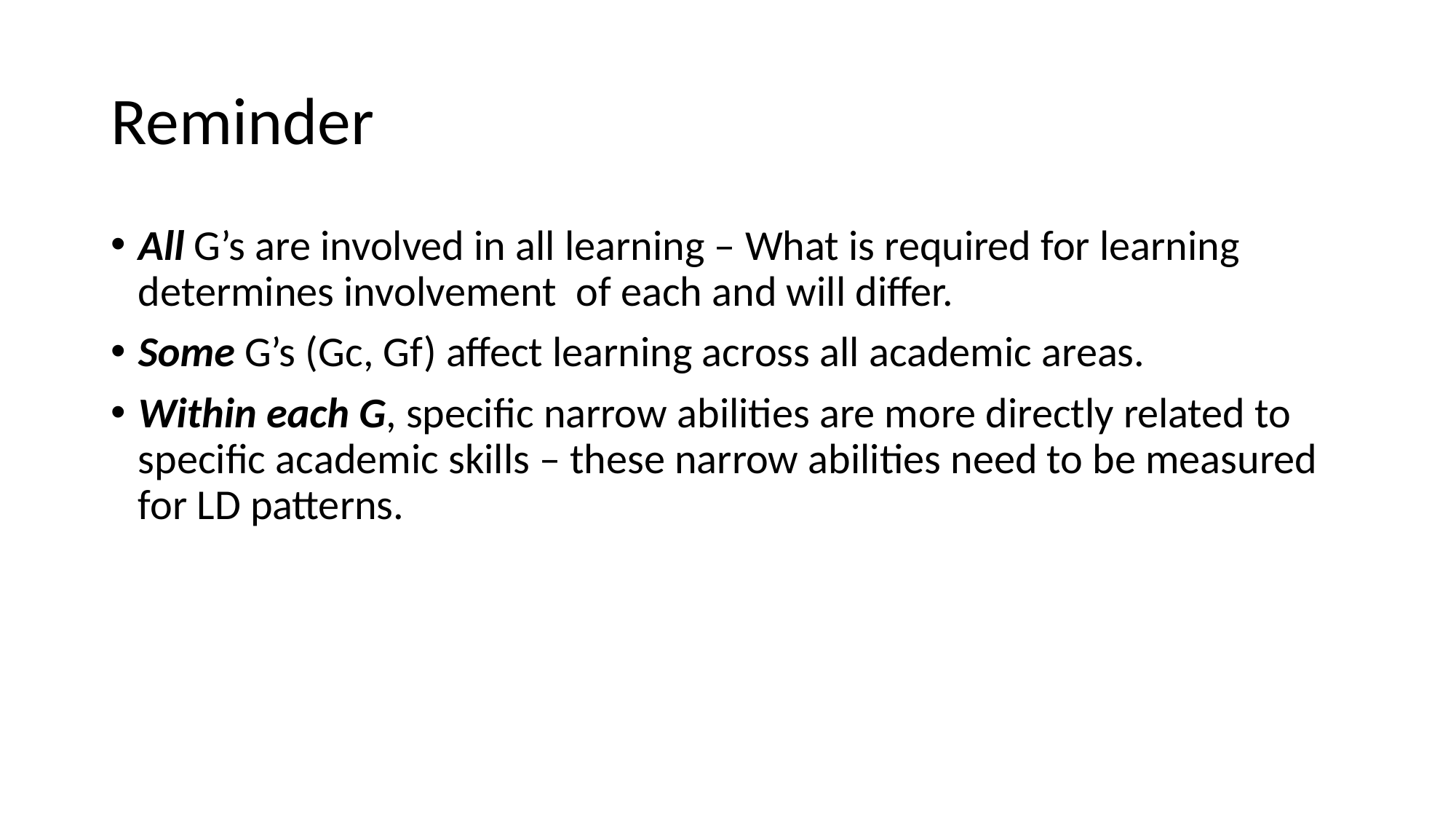

# Reminder
All G’s are involved in all learning – What is required for learning determines involvement  of each and will differ.
Some G’s (Gc, Gf) affect learning across all academic areas.
Within each G, specific narrow abilities are more directly related to specific academic skills – these narrow abilities need to be measured for LD patterns.